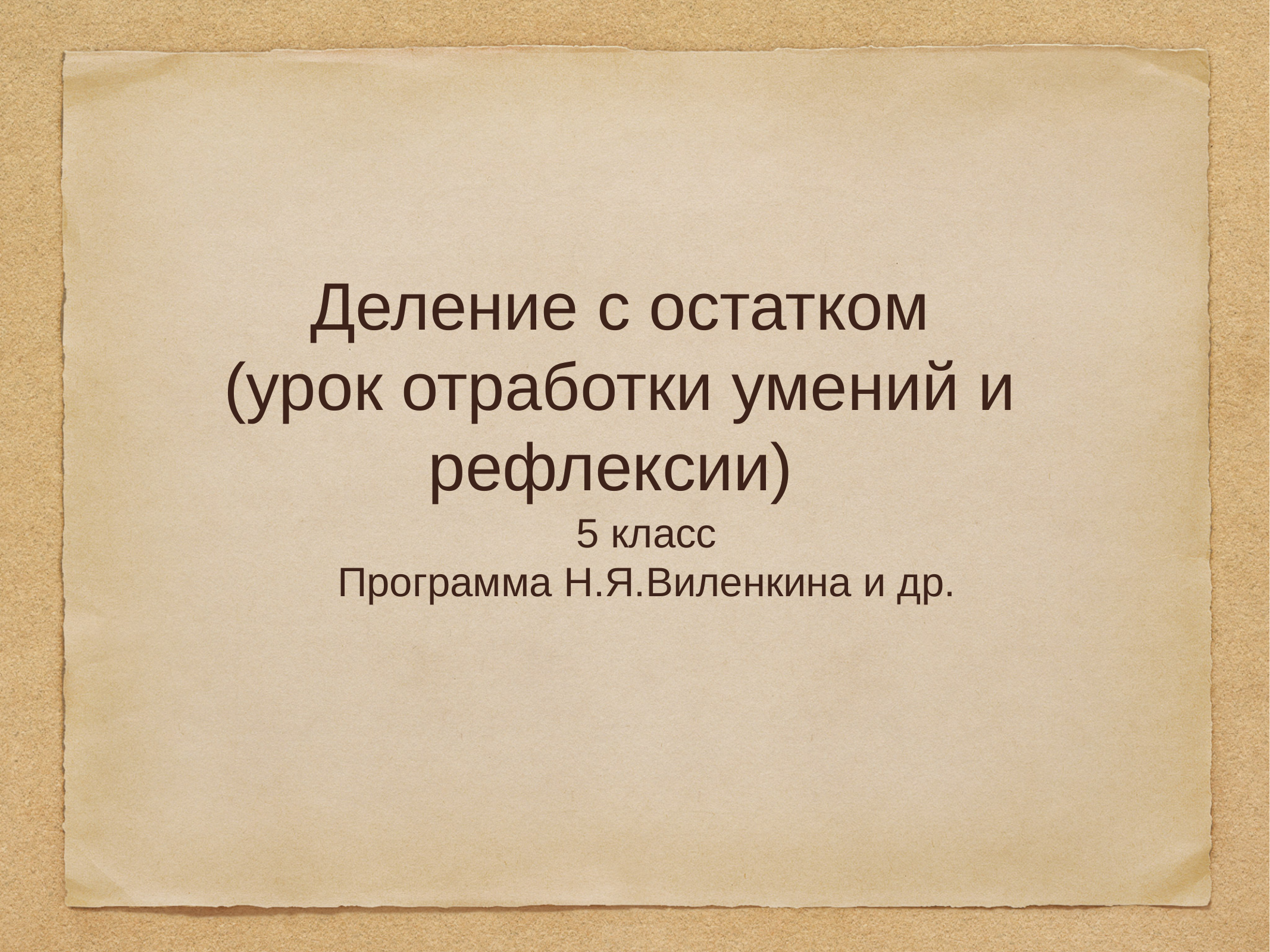

# Деление с остатком
(урок отработки умений и рефлексии)
5 класс
Программа Н.Я.Виленкина и др.